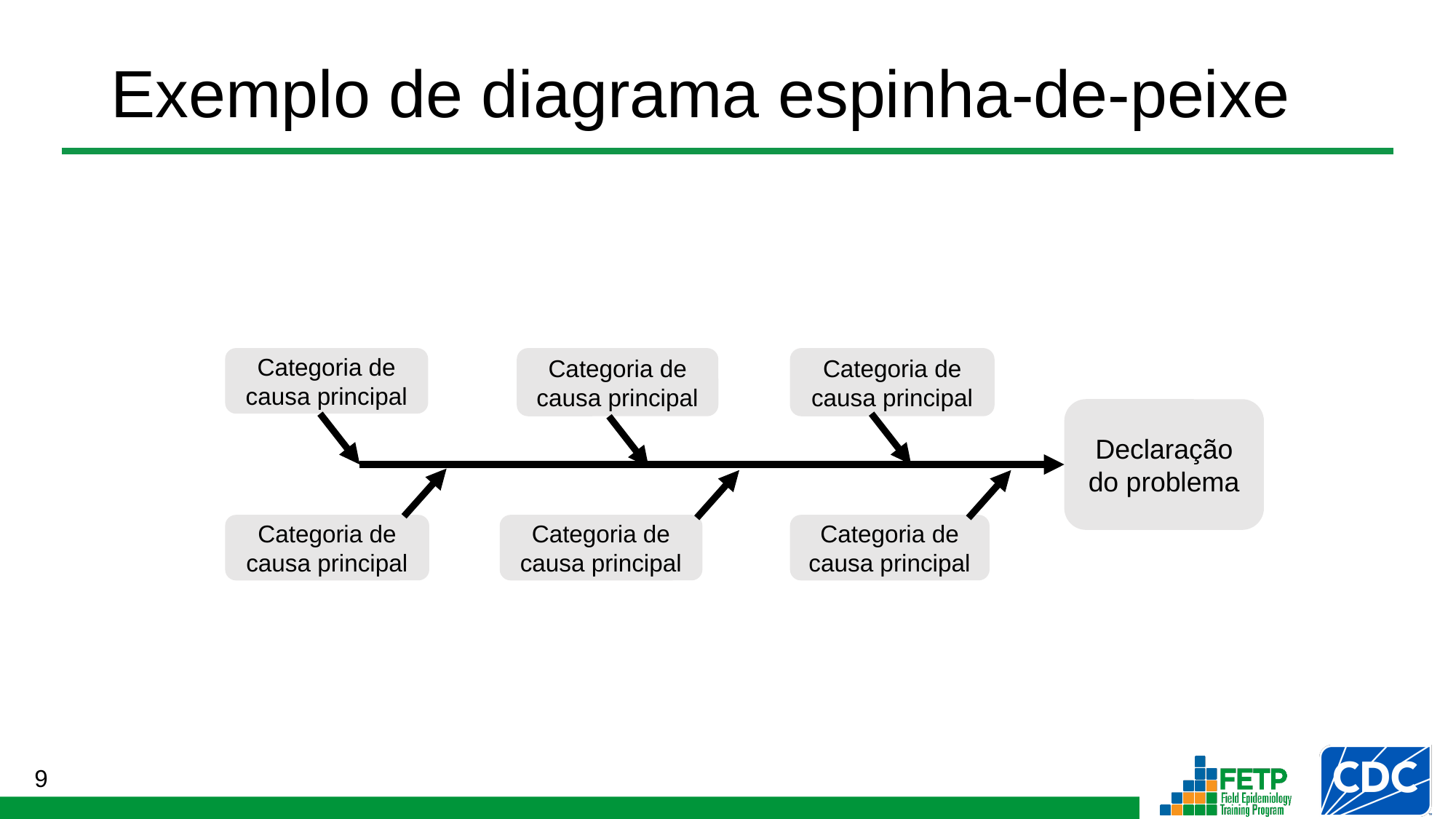

# Exemplo de diagrama espinha-de-peixe
Categoria de causa principal
Categoria de causa principal
Categoria de causa principal
Declaração do problema
Categoria de causa principal
Categoria de causa principal
Categoria de causa principal